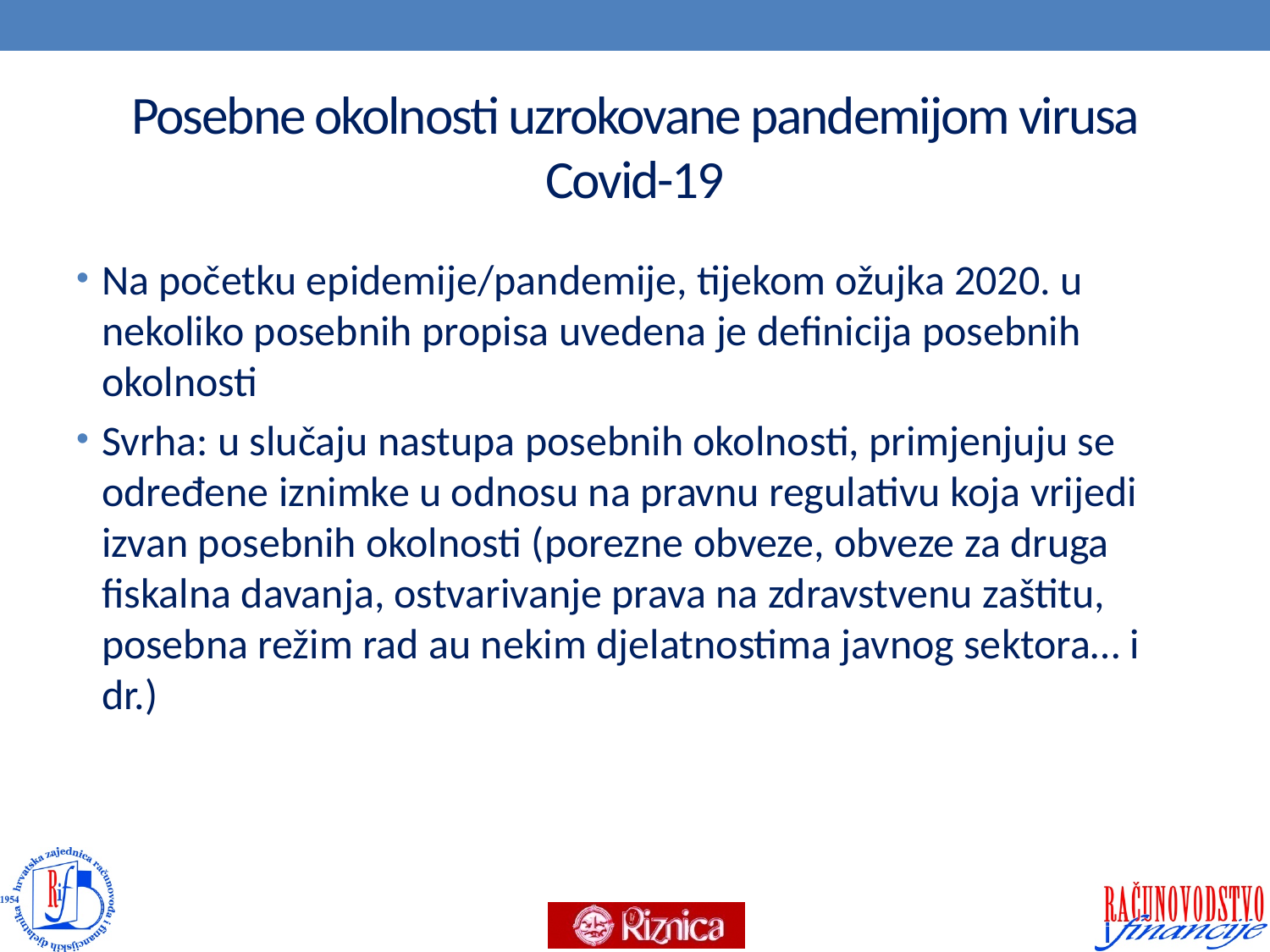

# Posebne okolnosti uzrokovane pandemijom virusa Covid-19
Na početku epidemije/pandemije, tijekom ožujka 2020. u nekoliko posebnih propisa uvedena je definicija posebnih okolnosti
Svrha: u slučaju nastupa posebnih okolnosti, primjenjuju se određene iznimke u odnosu na pravnu regulativu koja vrijedi izvan posebnih okolnosti (porezne obveze, obveze za druga fiskalna davanja, ostvarivanje prava na zdravstvenu zaštitu, posebna režim rad au nekim djelatnostima javnog sektora… i dr.)